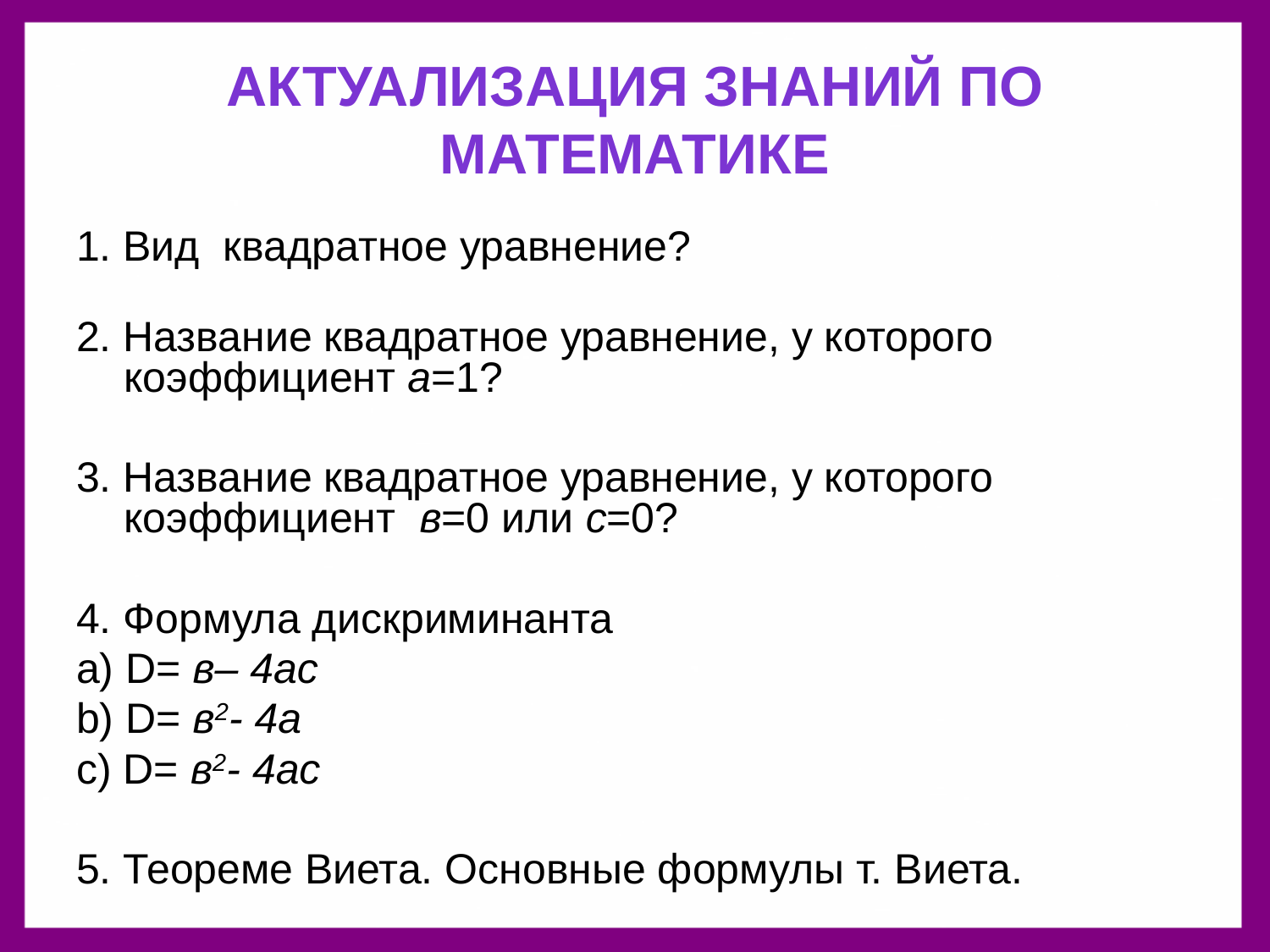

# Актуализация знаний по математике
1. Вид  квадратное уравнение?

2. Название квадратное уравнение, у которого коэффициент а=1?

3. Название квадратное уравнение, у которого коэффициент  в=0 или с=0?

4. Формула дискриминанта
a) D= в– 4ас
b) D= в2- 4а
c) D= в2- 4аc

5. Теореме Виета. Основные формулы т. Виета.